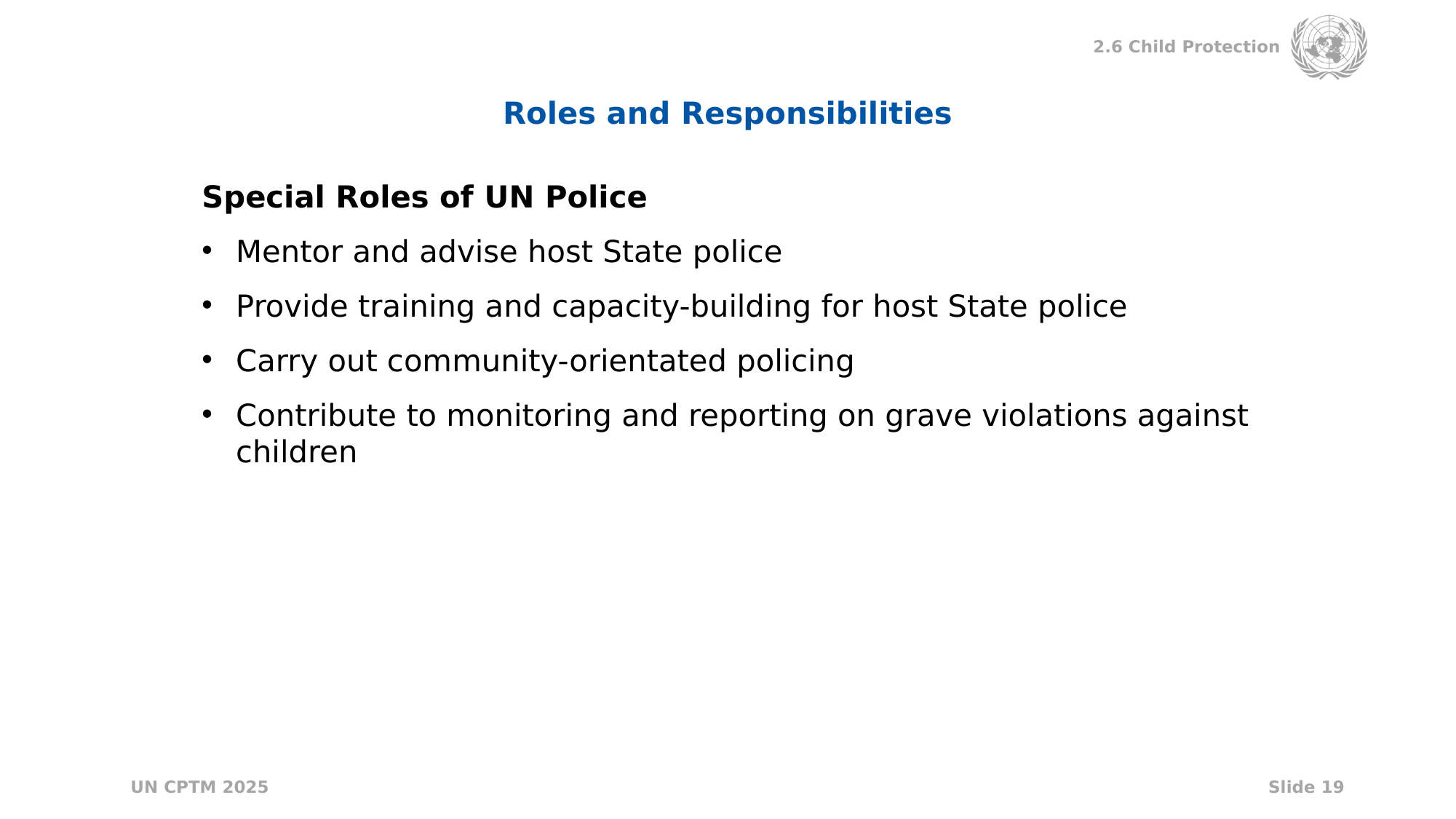

Roles and Responsibilities
Special Roles of UN Police
Mentor and advise host State police
Provide training and capacity-building for host State police
Carry out community-orientated policing
Contribute to monitoring and reporting on grave violations against children